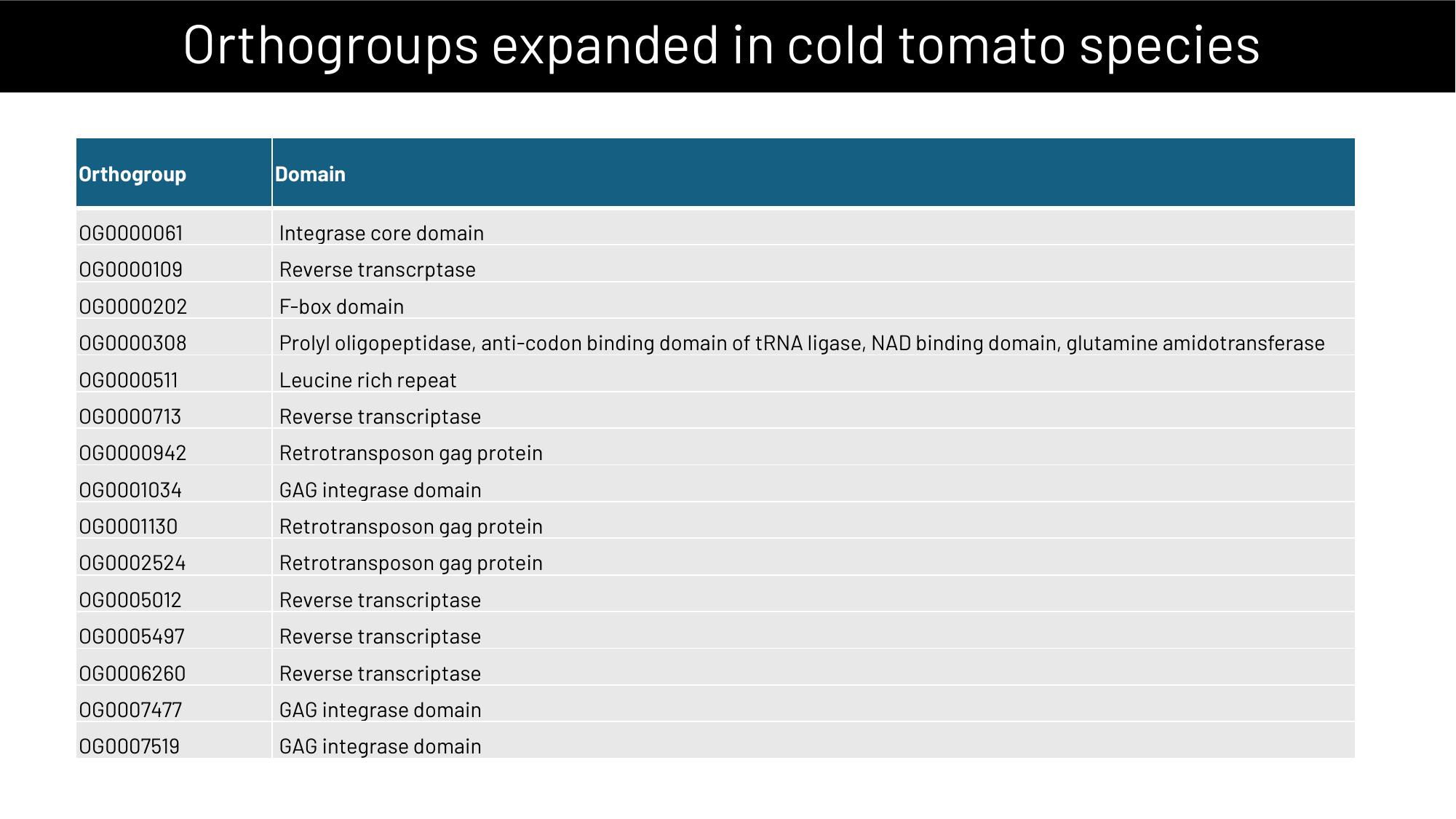

Orthogroups expanded in cold tomato species
| Orthogroup | Domain |
| --- | --- |
| OG0000061 | Integrase core domain |
| OG0000109 | Reverse transcrptase |
| OG0000202 | F-box domain |
| OG0000308 | Prolyl oligopeptidase, anti-codon binding domain of tRNA ligase, NAD binding domain, glutamine amidotransferase |
| OG0000511 | Leucine rich repeat |
| OG0000713 | Reverse transcriptase |
| OG0000942 | Retrotransposon gag protein |
| OG0001034 | GAG integrase domain |
| OG0001130 | Retrotransposon gag protein |
| OG0002524 | Retrotransposon gag protein |
| OG0005012 | Reverse transcriptase |
| OG0005497 | Reverse transcriptase |
| OG0006260 | Reverse transcriptase |
| OG0007477 | GAG integrase domain |
| OG0007519 | GAG integrase domain |